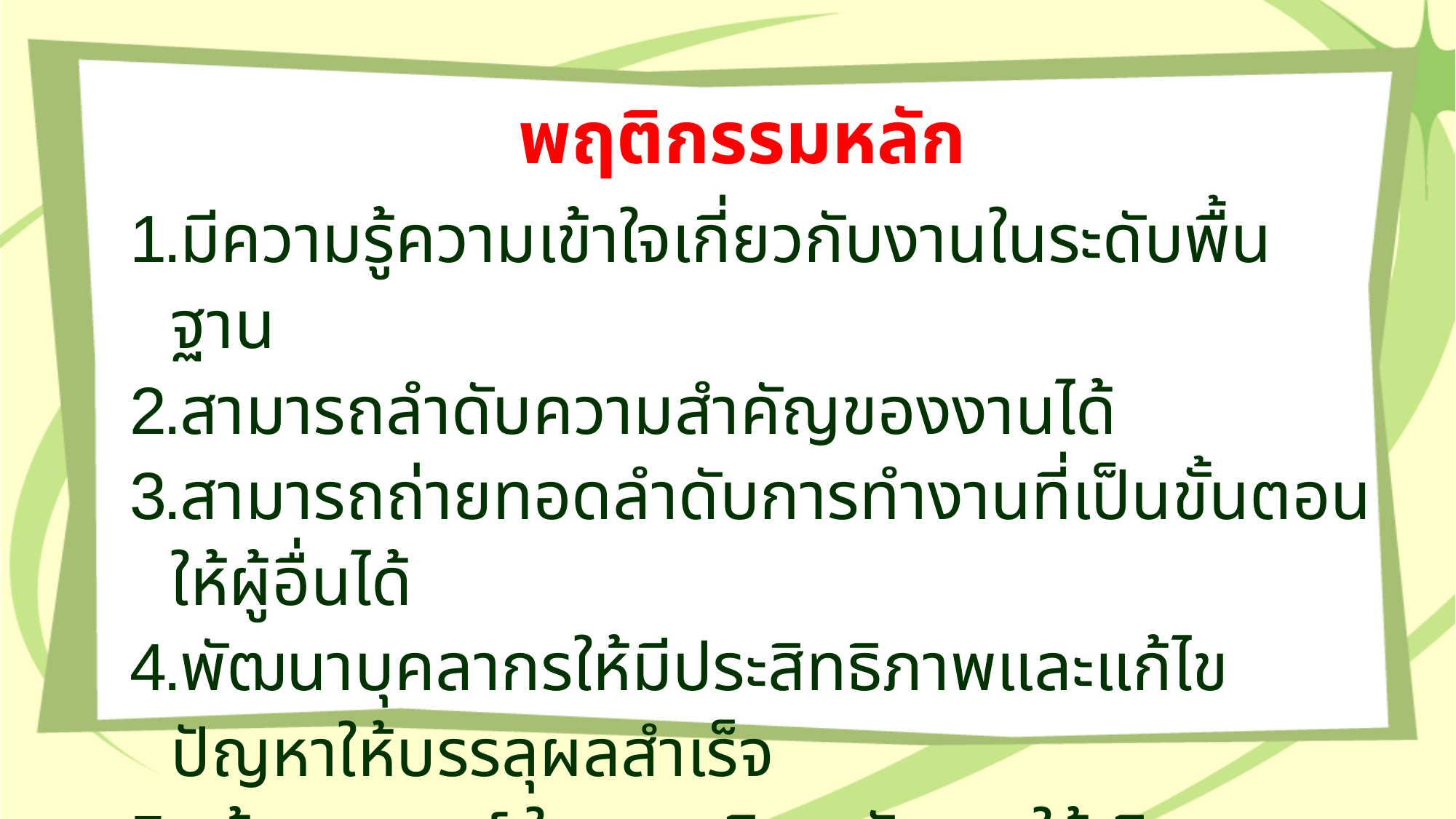

พฤติกรรมหลัก
มีความรู้ความเข้าใจเกี่ยวกับงานในระดับพื้นฐาน
สามารถลำดับความสำคัญของงานได้
สามารถถ่ายทอดลำดับการทำงานที่เป็นขั้นตอนให้ผู้อื่นได้
พัฒนาบุคลากรให้มีประสิทธิภาพและแก้ไขปัญหาให้บรรลุผลสำเร็จ
สร้างกลยุทธ์ ในการบริหารจัดการให้เกิดผลสำเร็จต่อองค์กร